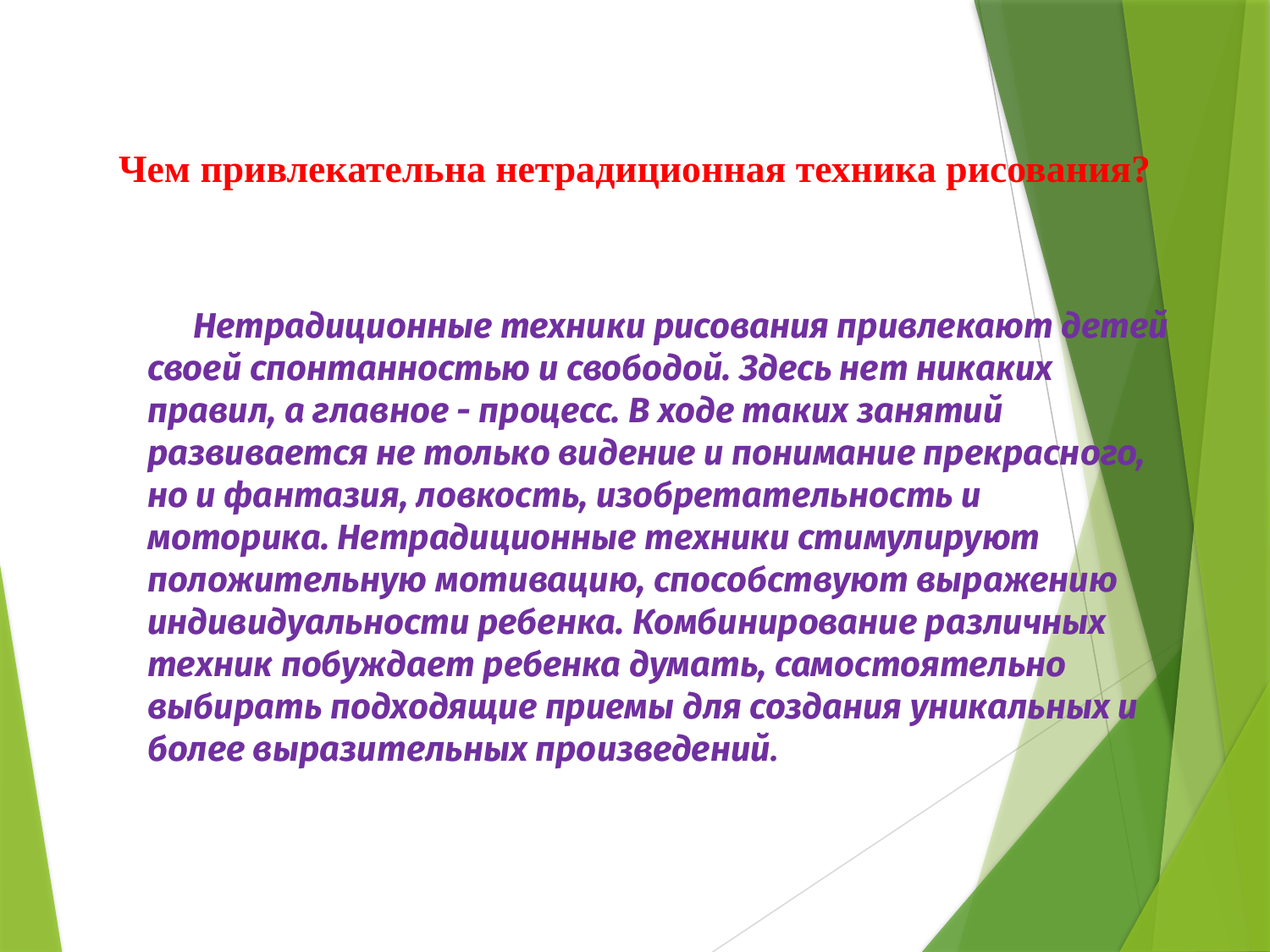

# Чем привлекательна нетрадиционная техника рисования?
          Нетрадиционные техники рисования привлекают детей своей спонтанностью и свободой. Здесь нет никаких правил, а главное - процесс. В ходе таких занятий развивается не только видение и понимание прекрасного, но и фантазия, ловкость, изобретательность и моторика. Нетрадиционные техники стимулируют положительную мотивацию, способствуют выражению индивидуальности ребенка. Комбинирование различных техник побуждает ребенка думать, самостоятельно выбирать подходящие приемы для создания уникальных и более выразительных произведений.